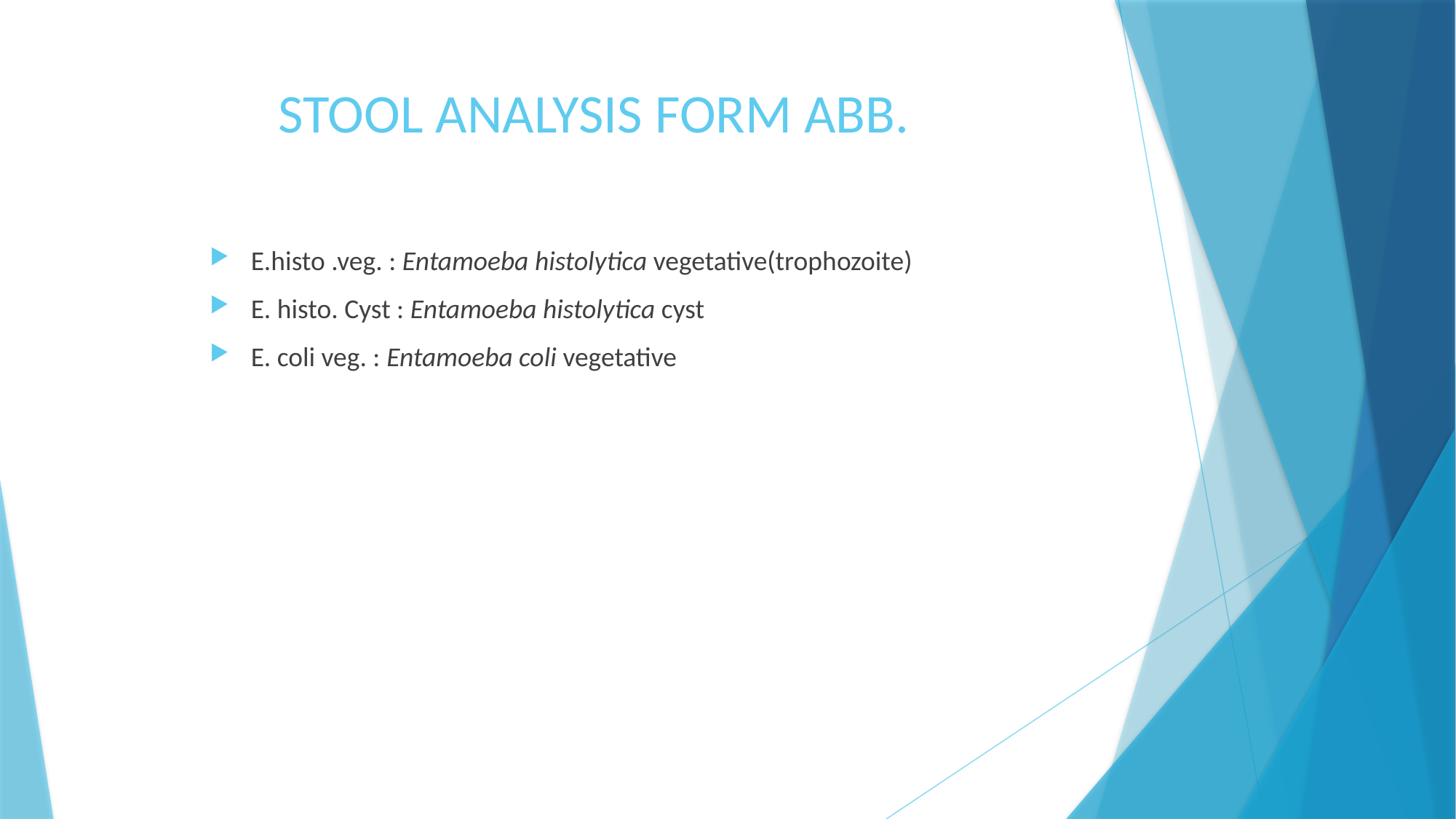

# STOOL ANALYSIS FORM ABB.
E.histo .veg. : Entamoeba histolytica vegetative(trophozoite)
E. histo. Cyst : Entamoeba histolytica cyst
E. coli veg. : Entamoeba coli vegetative